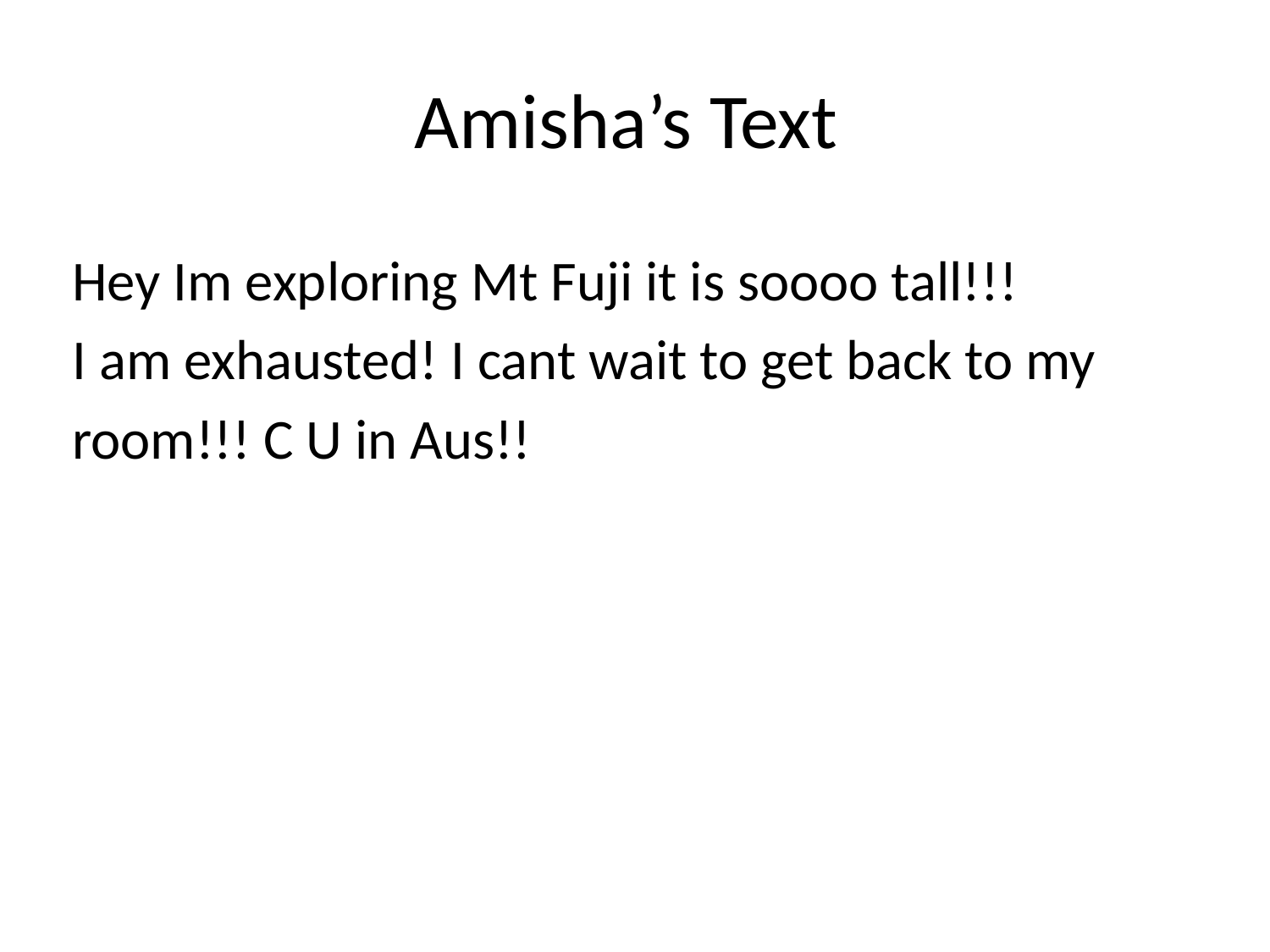

# Amisha’s Text
Hey Im exploring Mt Fuji it is soooo tall!!!
I am exhausted! I cant wait to get back to my
room!!! C U in Aus!!